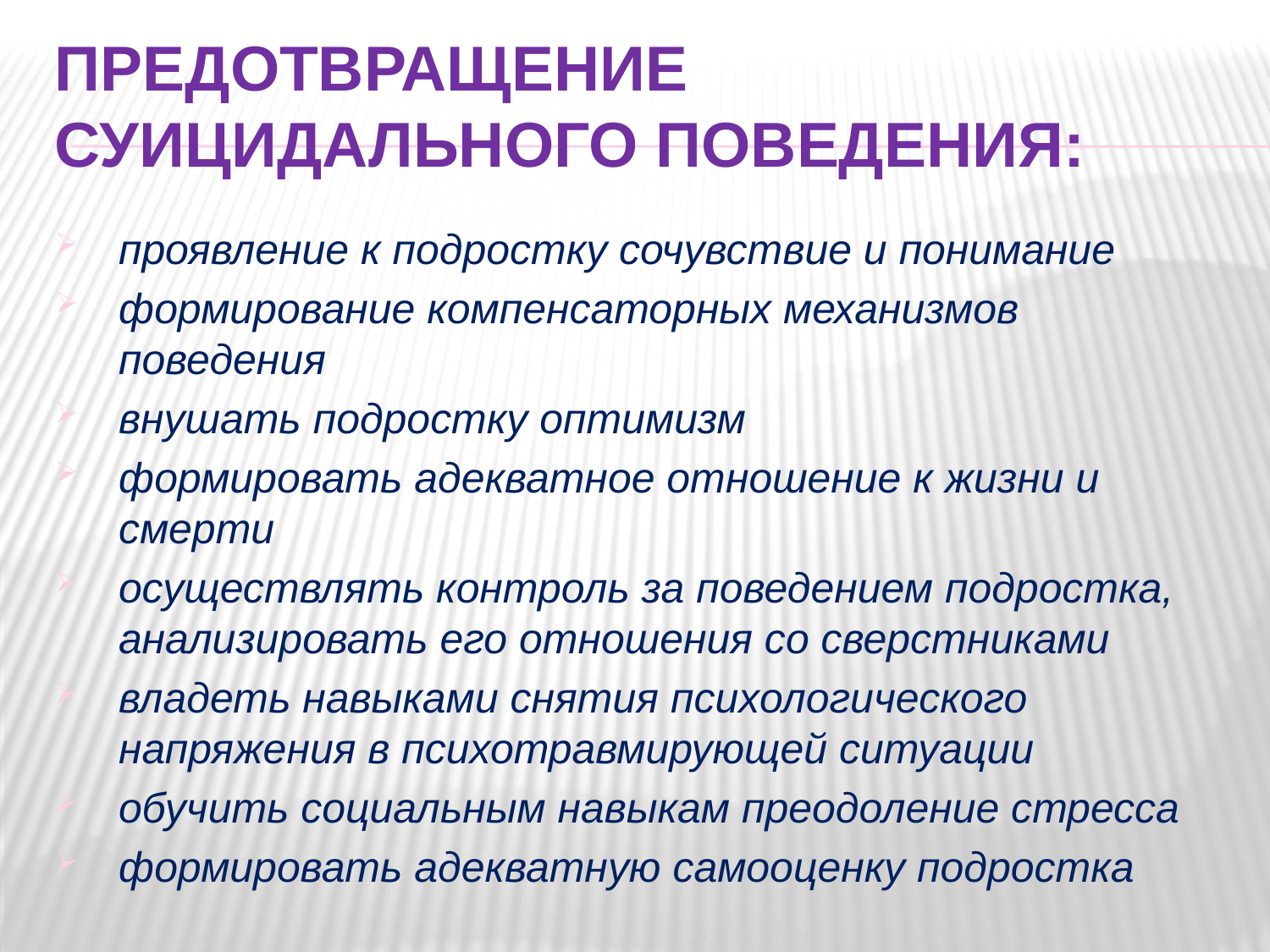

# предотвращение суицидального поведения:
проявление к подростку сочувствие и понимание
формирование компенсаторных механизмов поведения
внушать подростку оптимизм
формировать адекватное отношение к жизни и смерти
осуществлять контроль за поведением подростка, анализировать его отношения со сверстниками
владеть навыками снятия психологического напряжения в психотравмирующей ситуации
обучить социальным навыкам преодоление стресса
формировать адекватную самооценку подростка